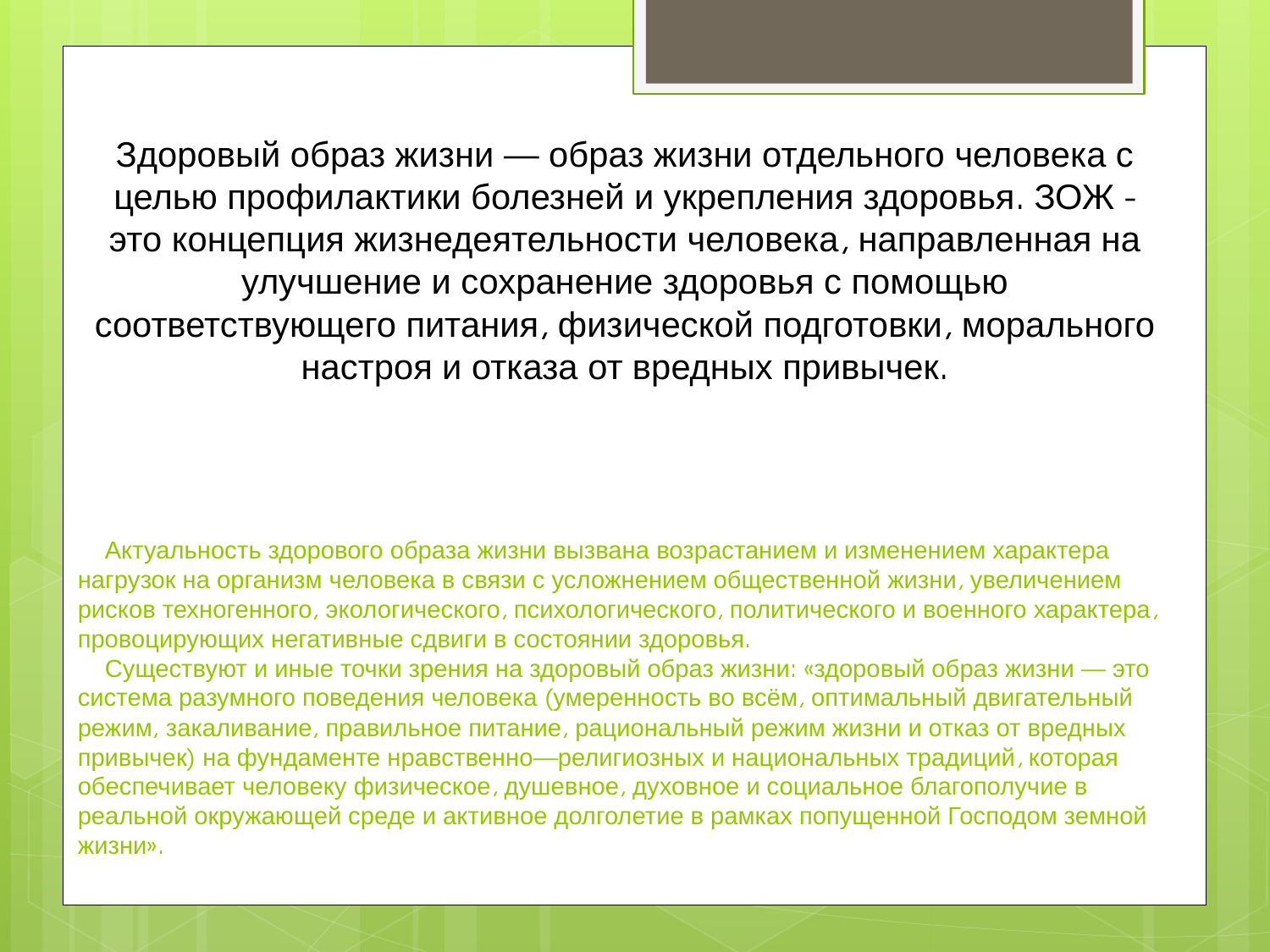

Здоровый образ жизни — образ жизни отдельного человека с целью профилактики болезней и укрепления здоровья. ЗОЖ - это концепция жизнедеятельности человека, направленная на улучшение и сохранение здоровья с помощью соответствующего питания, физической подготовки, морального настроя и отказа от вредных привычек.
# Актуальность здорового образа жизни вызвана возрастанием и изменением характера нагрузок на организм человека в связи с усложнением общественной жизни, увеличением рисков техногенного, экологического, психологического, политического и военного характера, провоцирующих негативные сдвиги в состоянии здоровья. Существуют и иные точки зрения на здоровый образ жизни: «здоровый образ жизни — это система разумного поведения человека (умеренность во всём, оптимальный двигательный режим, закаливание, правильное питание, рациональный режим жизни и отказ от вредных привычек) на фундаменте нравственно—религиозных и национальных традиций, которая обеспечивает человеку физическое, душевное, духовное и социальное благополучие в реальной окружающей среде и активное долголетие в рамках попущенной Господом земной жизни».